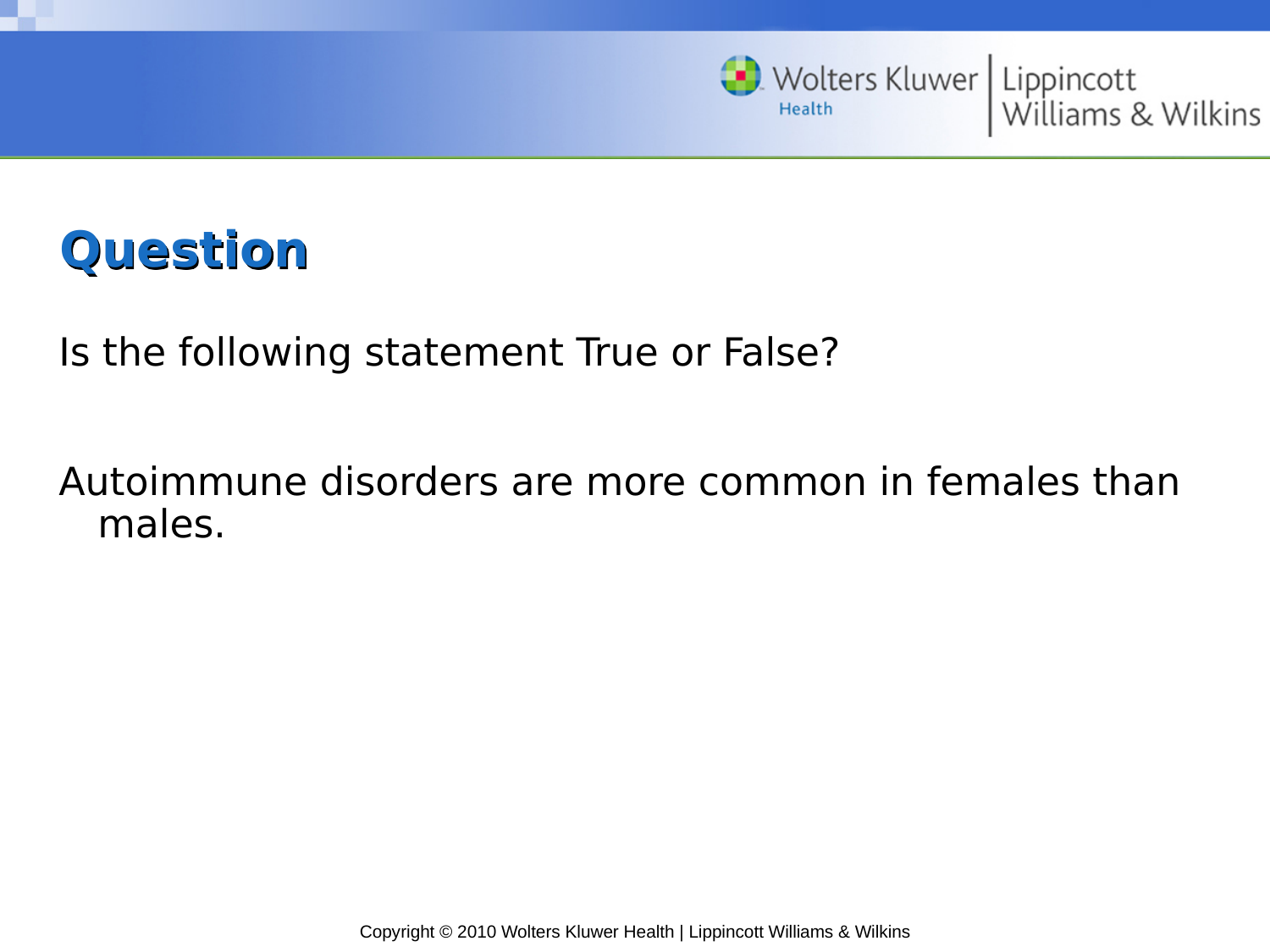

# Question
Is the following statement True or False?

Autoimmune disorders are more common in females than males.